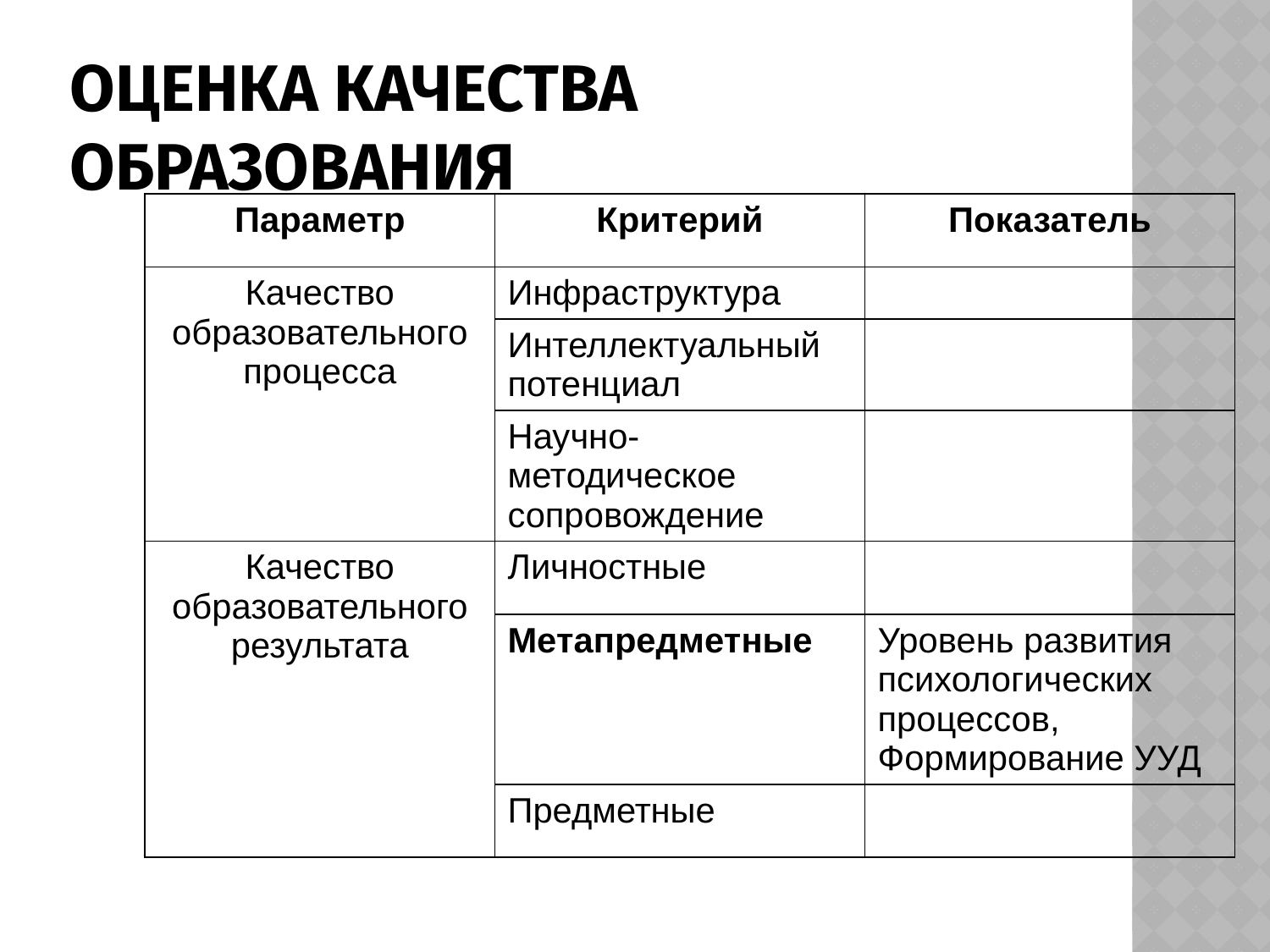

# Оценка качества образования
| Параметр | Критерий | Показатель |
| --- | --- | --- |
| Качество образовательного процесса | Инфраструктура |  |
|  | Интеллектуальный потенциал |  |
|  | Научно-методическое сопровождение |  |
| Качество образовательного результата | Личностные |  |
|  | Метапредметные | Уровень развития психологических процессов, Формирование УУД |
|  | Предметные |  |